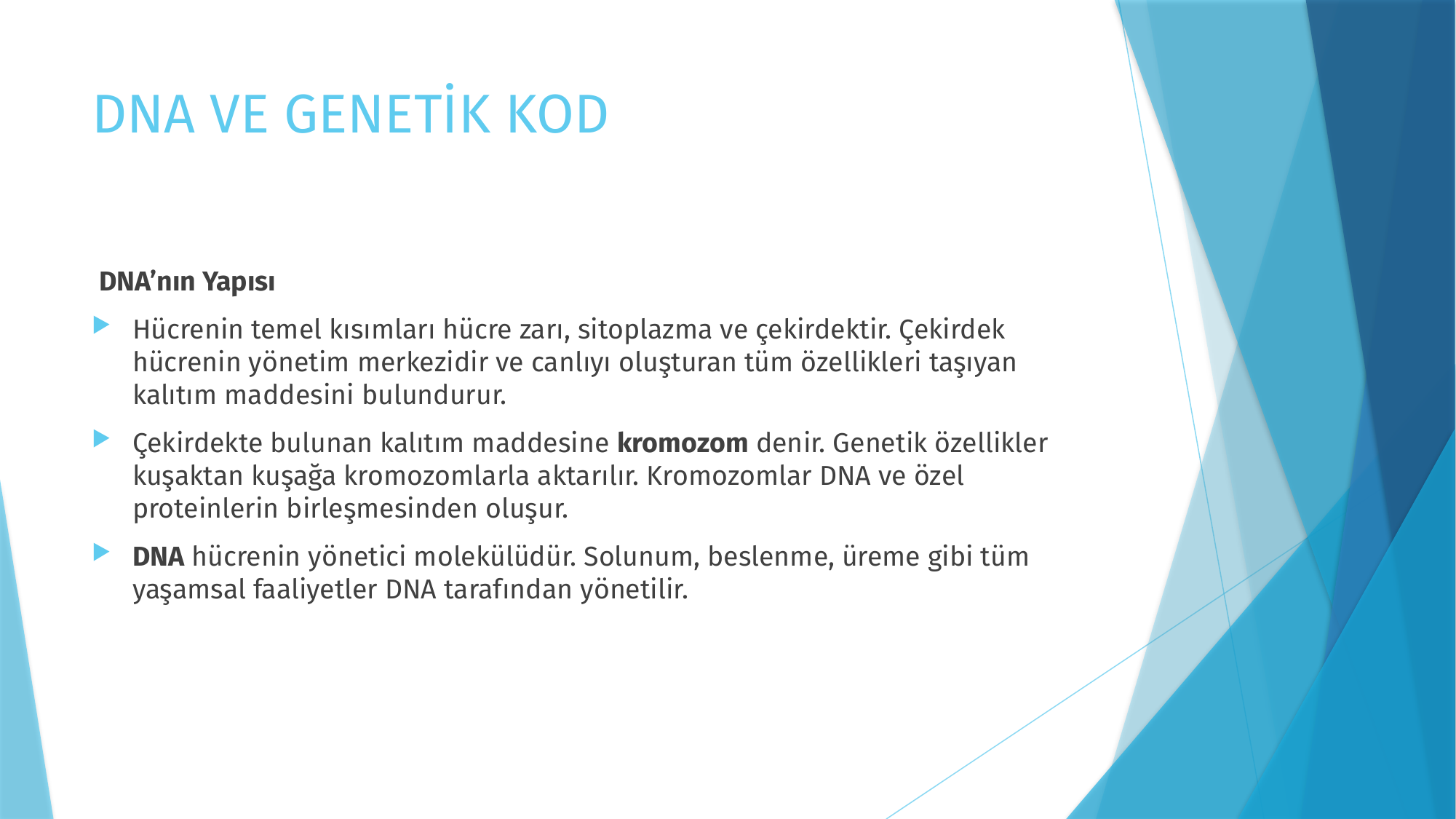

# DNA VE GENETİK KOD
 DNA’nın Yapısı
Hücrenin temel kısımları hücre zarı, sitoplazma ve çekirdektir. Çekirdek hücrenin yönetim merkezidir ve canlıyı oluşturan tüm özellikleri taşıyan kalıtım maddesini bulundurur.
Çekirdekte bulunan kalıtım maddesine kromozom denir. Genetik özellikler kuşaktan kuşağa kromozomlarla aktarılır. Kromozomlar DNA ve özel proteinlerin birleşmesinden oluşur.
DNA hücrenin yönetici molekülüdür. Solunum, beslenme, üreme gibi tüm yaşamsal faaliyetler DNA tarafından yönetilir.